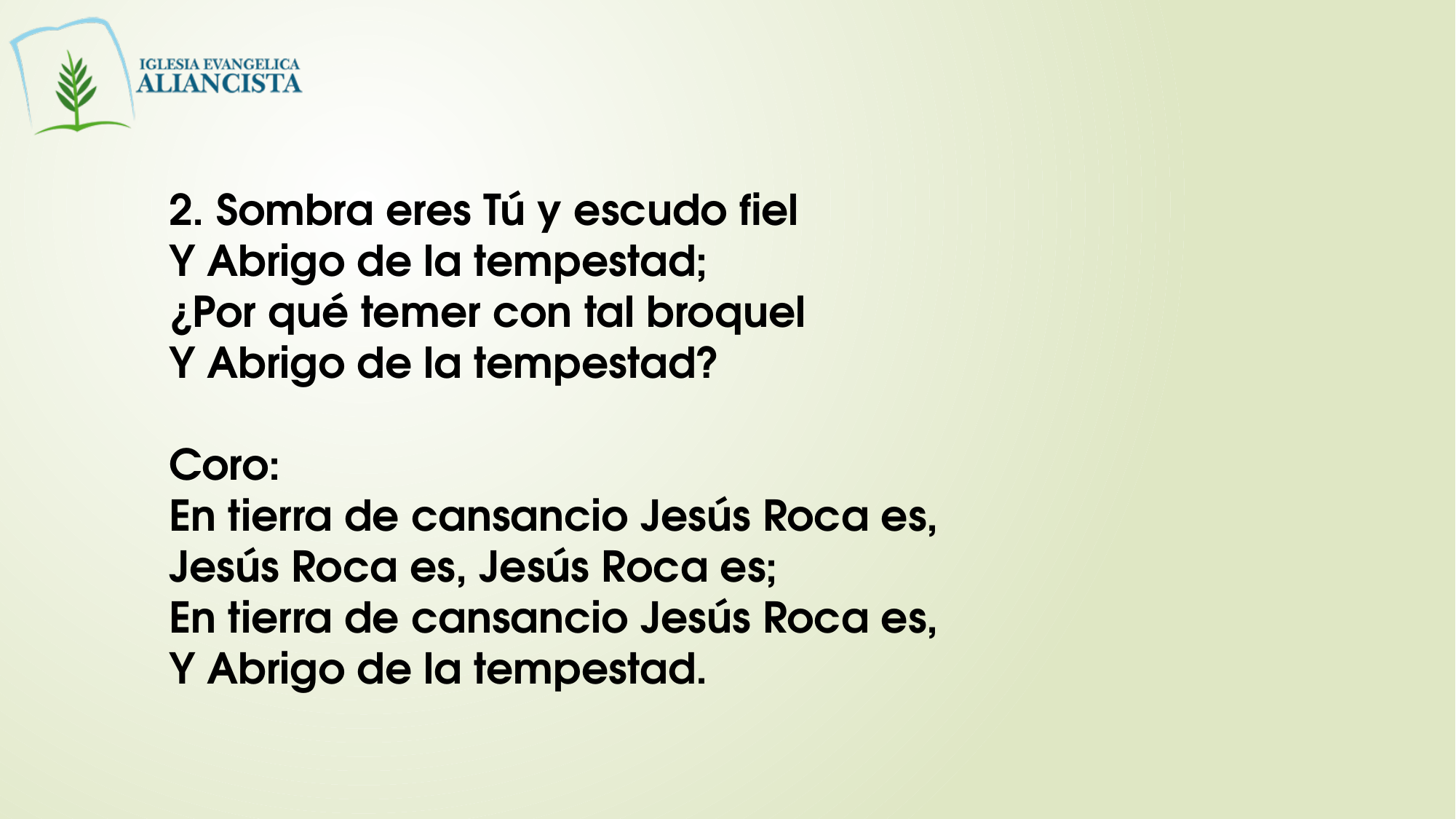

2. Sombra eres Tú y escudo fiel
Y Abrigo de la tempestad;
¿Por qué temer con tal broquel
Y Abrigo de la tempestad?

Coro:
En tierra de cansancio Jesús Roca es,
Jesús Roca es, Jesús Roca es;
En tierra de cansancio Jesús Roca es,
Y Abrigo de la tempestad.